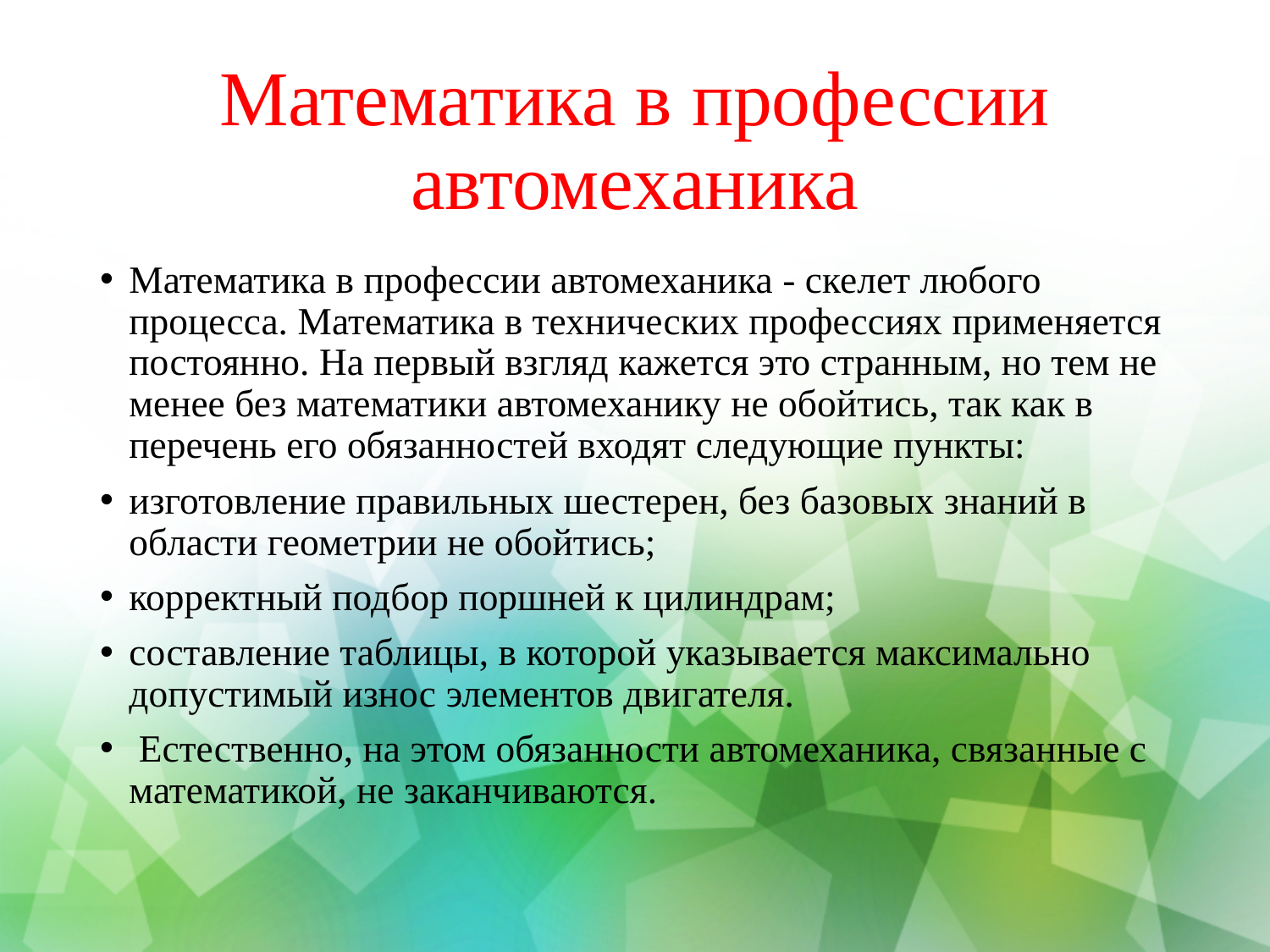

# Математика в профессии автомеханика
Математика в профессии автомеханика - скелет любого процесса. Математика в технических профессиях применяется постоянно. На первый взгляд кажется это странным, но тем не менее без математики автомеханику не обойтись, так как в перечень его обязанностей входят следующие пункты:
изготовление правильных шестерен, без базовых знаний в области геометрии не обойтись;
корректный подбор поршней к цилиндрам;
составление таблицы, в которой указывается максимально допустимый износ элементов двигателя.
 Естественно, на этом обязанности автомеханика, связанные с математикой, не заканчиваются.